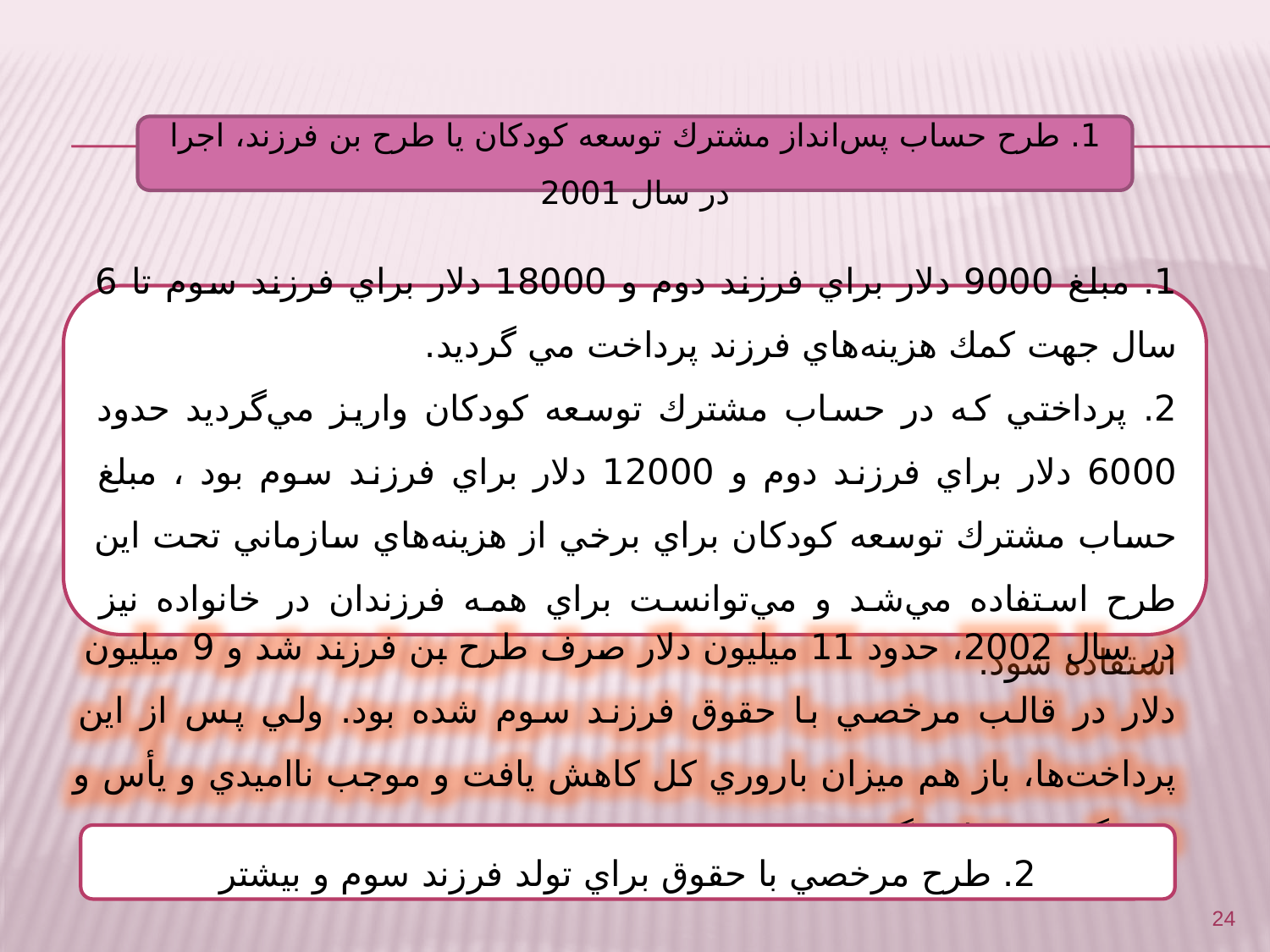

1. طرح حساب پس‌انداز مشترك توسعه كودكان يا طرح بن فرزند، اجرا در سال 2001

1. مبلغ 9000 دلار براي فرزند دوم و 18000 دلار براي فرزند سوم تا 6 سال جهت كمك هزينه‌هاي فرزند پرداخت مي گرديد.
2. پرداختي كه در حساب مشترك توسعه كودكان واريز مي‌گرديد حدود 6000 دلار براي فرزند دوم و 12000 دلار براي فرزند سوم بود ، مبلغ حساب مشترك توسعه كودكان براي برخي از هزينه‌هاي سازماني تحت اين طرح استفاده مي‌شد و مي‌توانست براي همه فرزندان در خانواده نيز استفاده شود.
در سال 2002، حدود 11 ميليون دلار صرف طرح بن فرزند شد و 9 ميليون  دلار در قالب مرخصي با حقوق فرزند سوم شده بود. ولي پس از اين پرداخت‌ها، باز هم ميزان باروري كل كاهش يافت و موجب نااميدي و يأس و خستگي مسئولين گرديد.
2. طرح مرخصي با حقوق براي تولد فرزند سوم و بيشتر
24